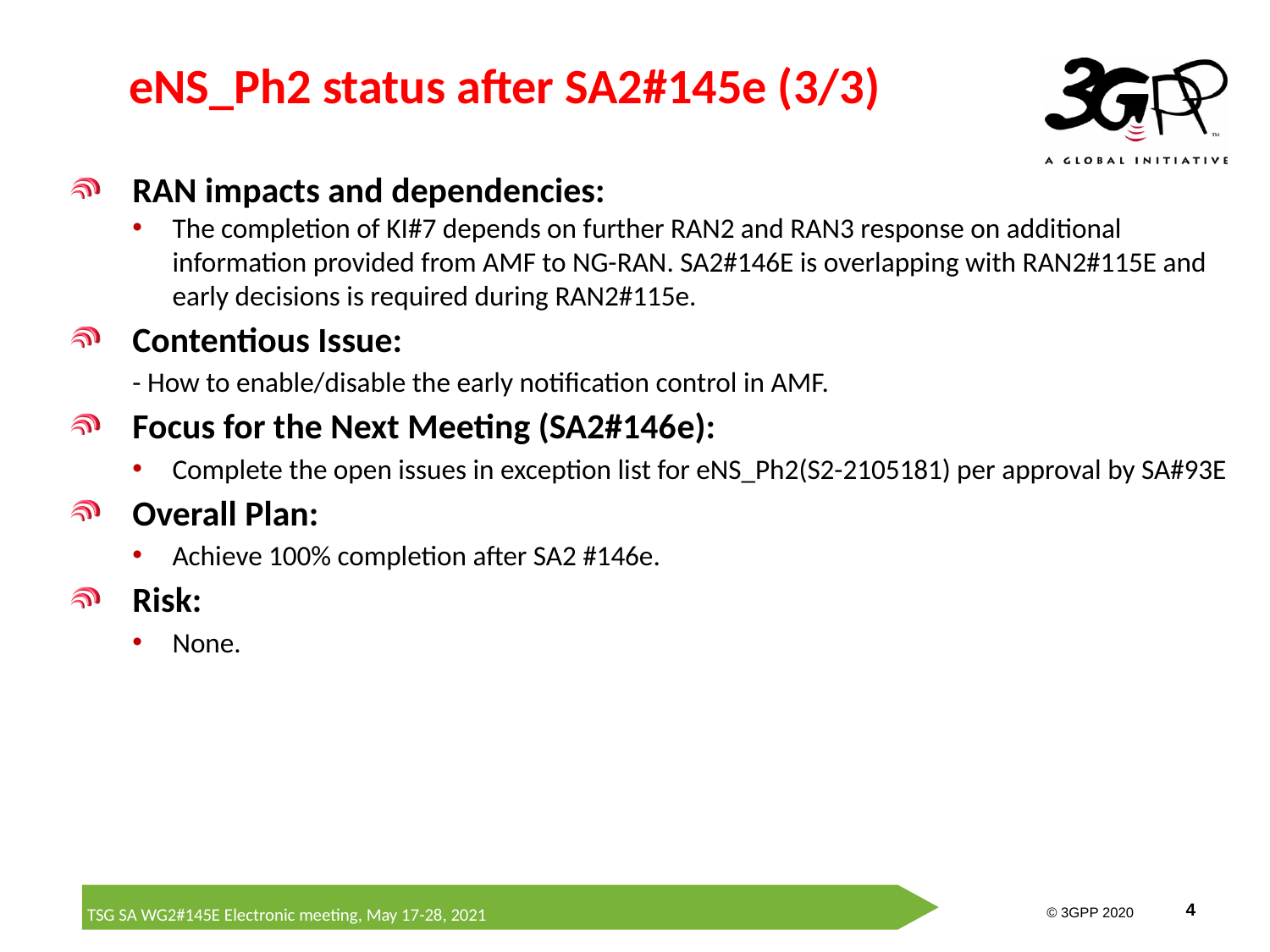

# eNS_Ph2 status after SA2#145e (3/3)
RAN impacts and dependencies:
The completion of KI#7 depends on further RAN2 and RAN3 response on additional information provided from AMF to NG-RAN. SA2#146E is overlapping with RAN2#115E and early decisions is required during RAN2#115e.
Contentious Issue:
- How to enable/disable the early notification control in AMF.
Focus for the Next Meeting (SA2#146e):
Complete the open issues in exception list for eNS_Ph2(S2-2105181) per approval by SA#93E
Overall Plan:
Achieve 100% completion after SA2 #146e.
Risk:
None.